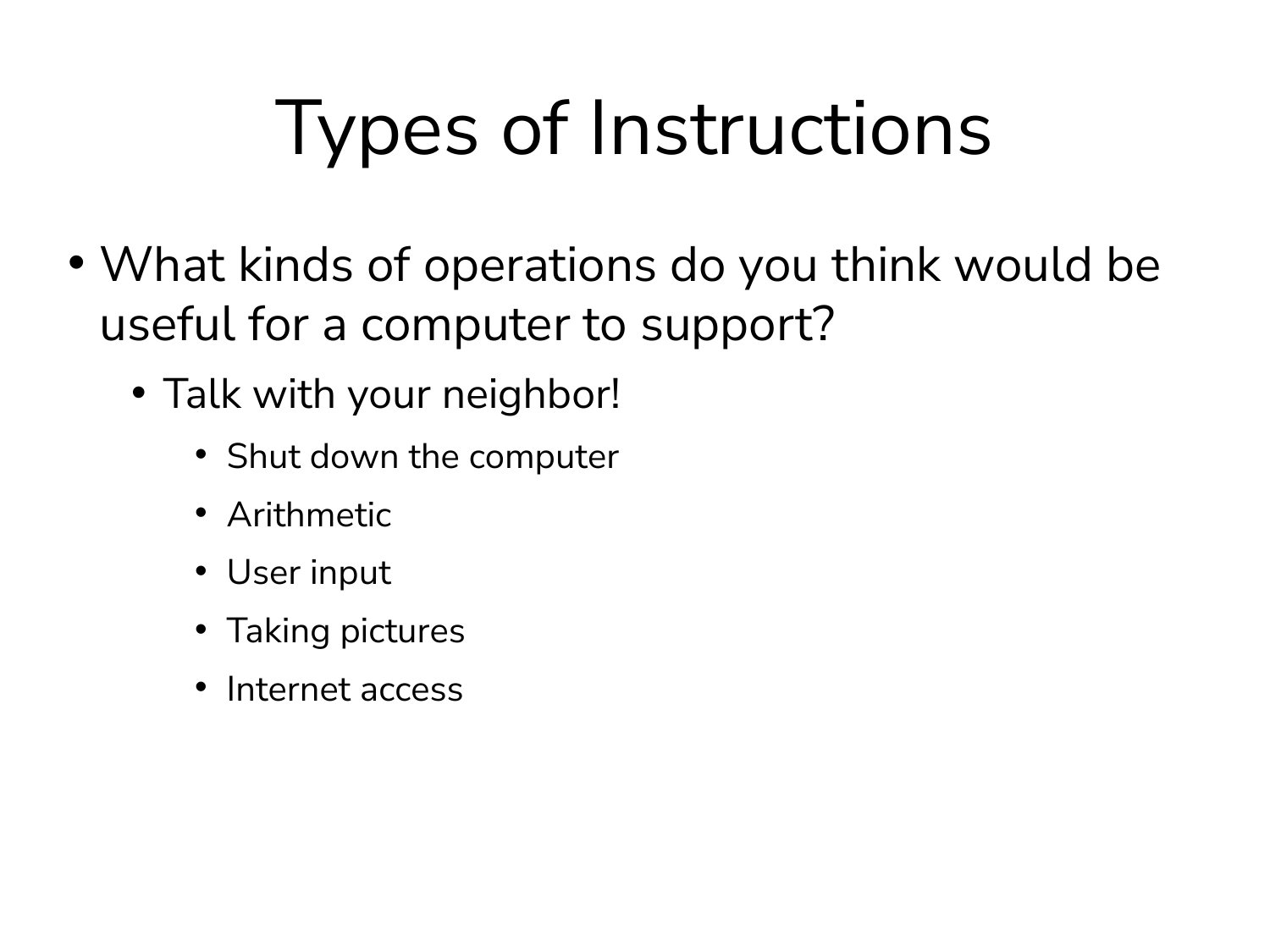

# Types of Instructions
What kinds of operations do you think would be useful for a computer to support?
Talk with your neighbor!
Shut down the computer
Arithmetic
User input
Taking pictures
Internet access